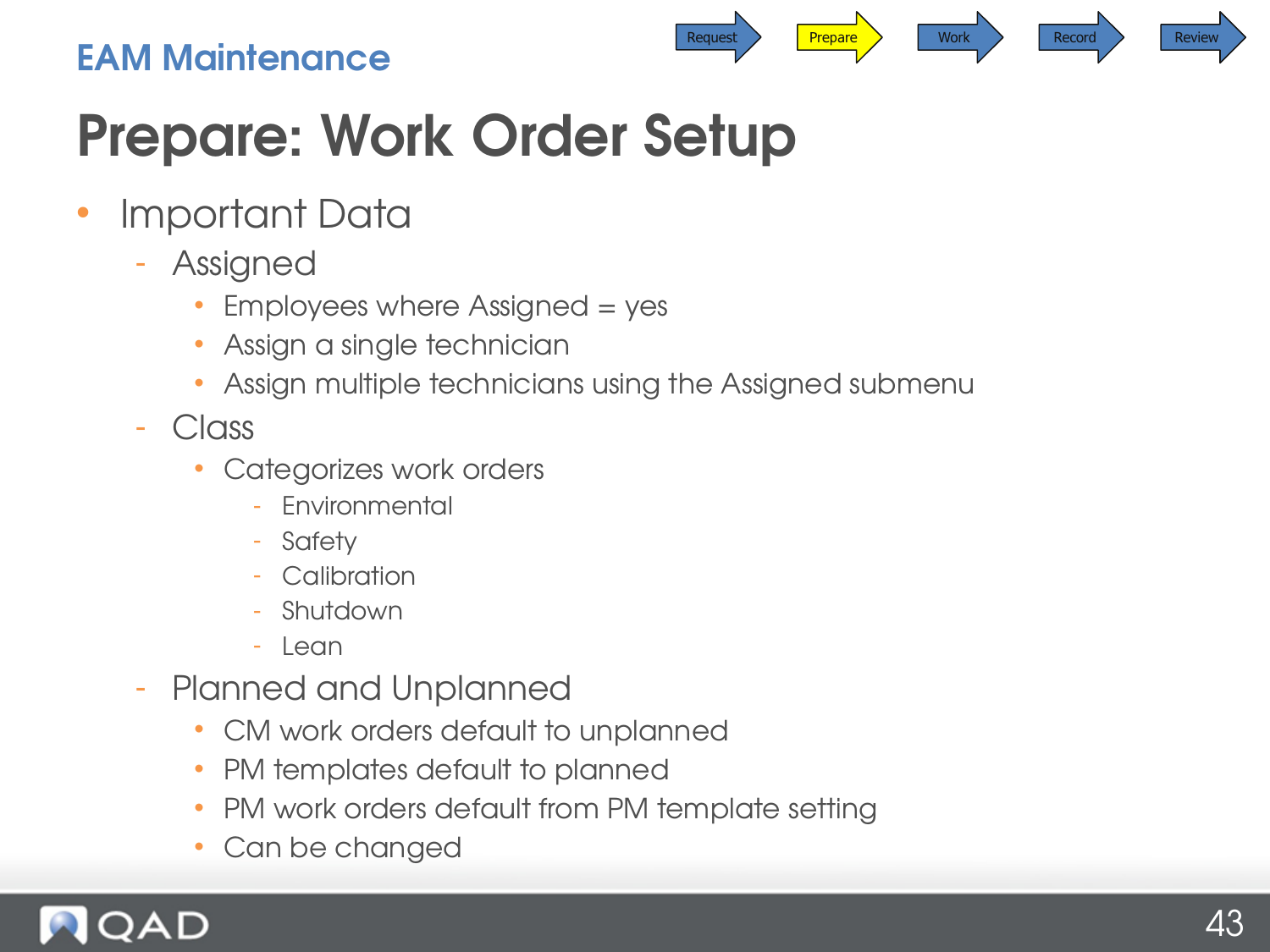

Request
Prepare
Work
Record
Review
EAM Maintenance
# Prepare: Work Order Setup
Important Data
Assigned
Employees where Assigned = yes
Assign a single technician
Assign multiple technicians using the Assigned submenu
Class
Categorizes work orders
Environmental
Safety
Calibration
Shutdown
Lean
Planned and Unplanned
CM work orders default to unplanned
PM templates default to planned
PM work orders default from PM template setting
Can be changed
43